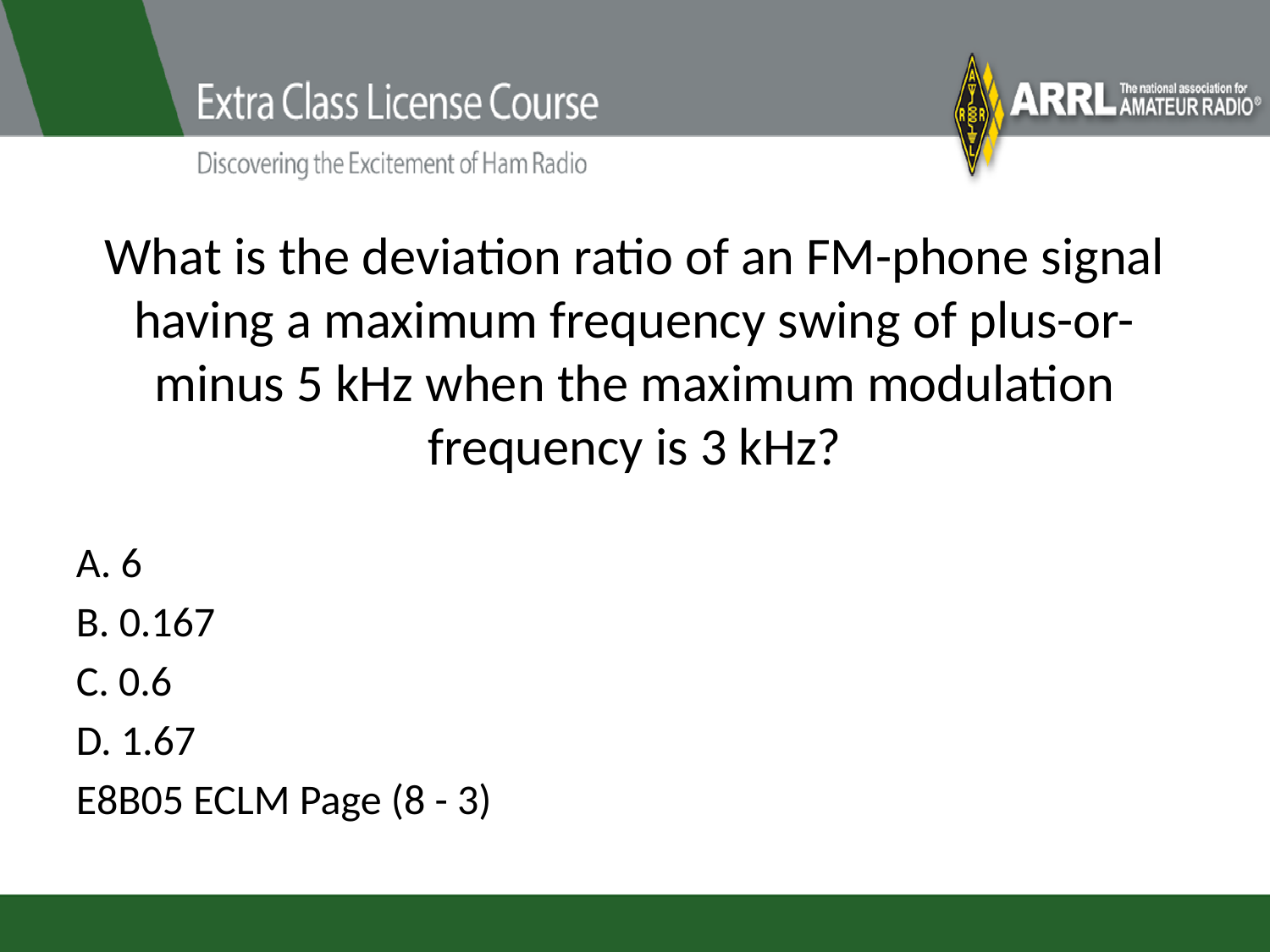

# What is the deviation ratio of an FM-phone signal having a maximum frequency swing of plus-or-minus 5 kHz when the maximum modulation frequency is 3 kHz?
A. 6
B. 0.167
C. 0.6
D. 1.67
E8B05 ECLM Page (8 - 3)